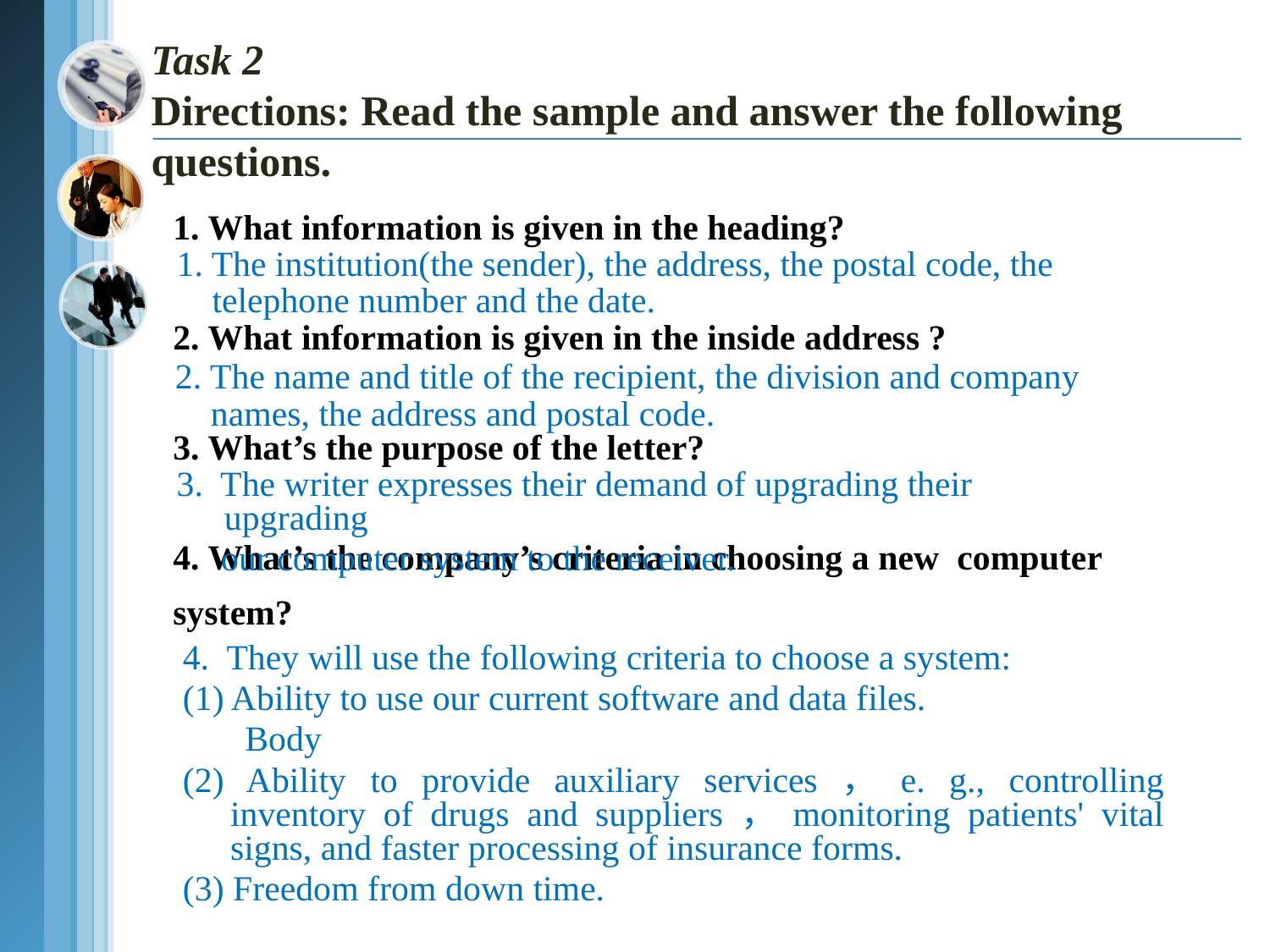

Task 2
Directions: Read the sample and answer the following questions.
1. What information is given in the heading?

2. What information is given in the inside address ?

3. What’s the purpose of the letter?

4. What’s the company’s criteria in choosing a new  computer system?

1. The institution(the sender), the address, the postal code, the
    telephone number and the date.

2. The name and title of the recipient, the division and company
    names, the address and postal code.

3.  The writer expresses their demand of upgrading their upgrading
     our computer system to the receiver.

4.  They will use the following criteria to choose a system:
(1) Ability to use our current software and data files.
       Body
(2) Ability to provide auxiliary services，e. g., controlling inventory of drugs and suppliers，monitoring patients' vital signs, and faster processing of insurance forms.
(3) Freedom from down time.